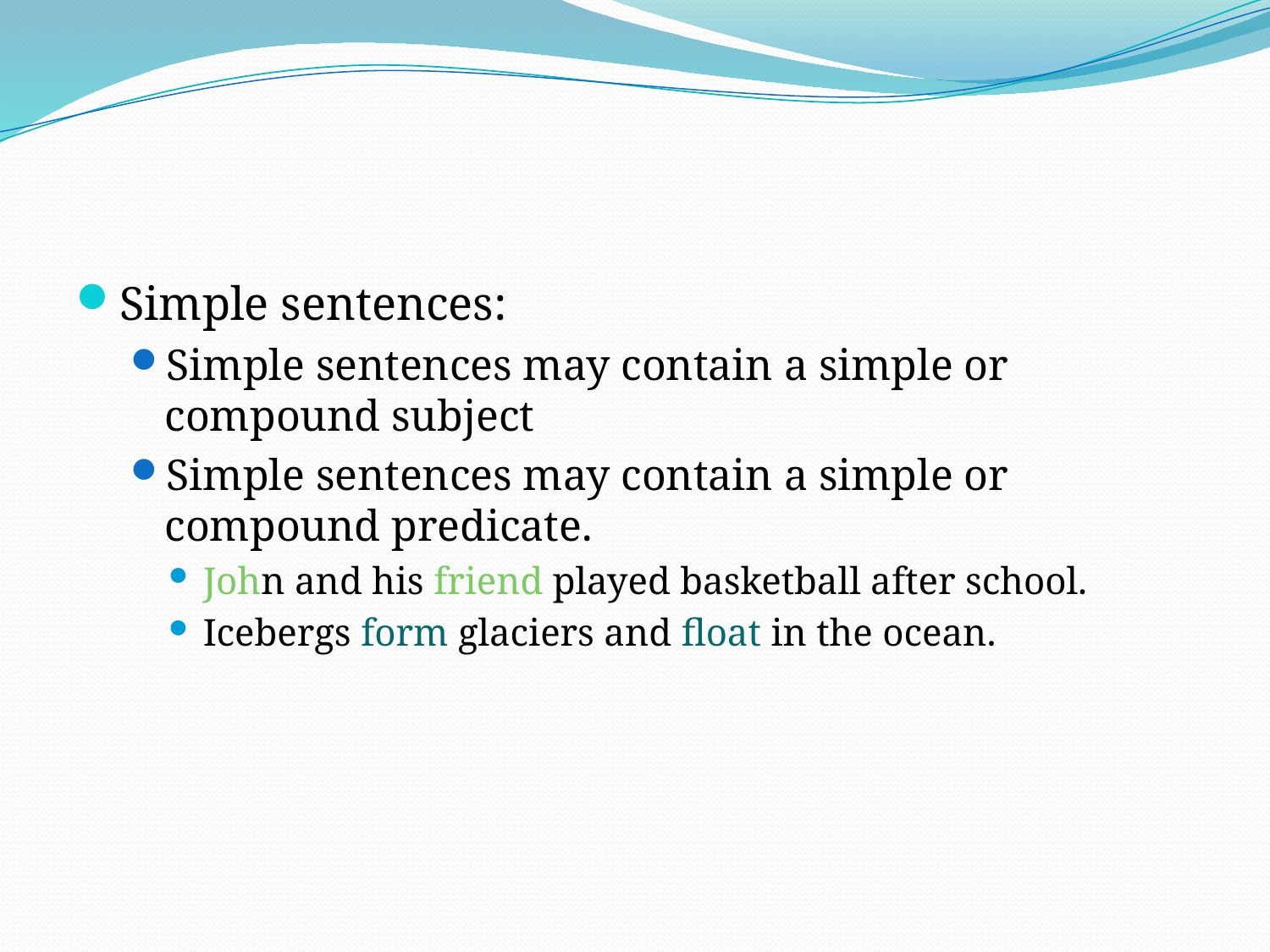

#
Simple sentences:
Simple sentences may contain a simple or compound subject
Simple sentences may contain a simple or compound predicate.
John and his friend played basketball after school.
Icebergs form glaciers and float in the ocean.